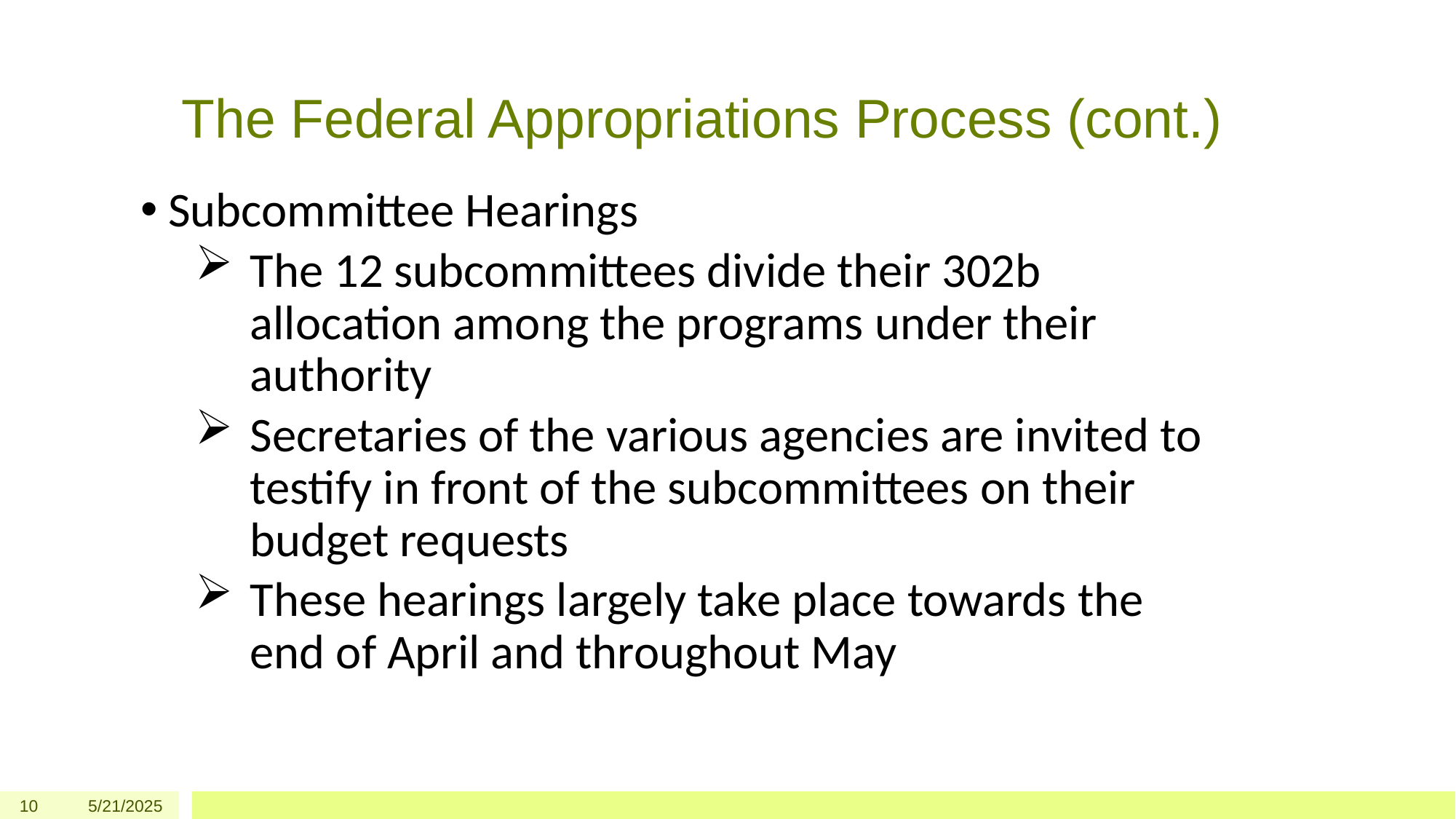

# The Federal Appropriations Process (cont.)
Subcommittee Hearings
The 12 subcommittees divide their 302b allocation among the programs under their authority
Secretaries of the various agencies are invited to testify in front of the subcommittees on their budget requests
These hearings largely take place towards the end of April and throughout May

10
5/21/2025